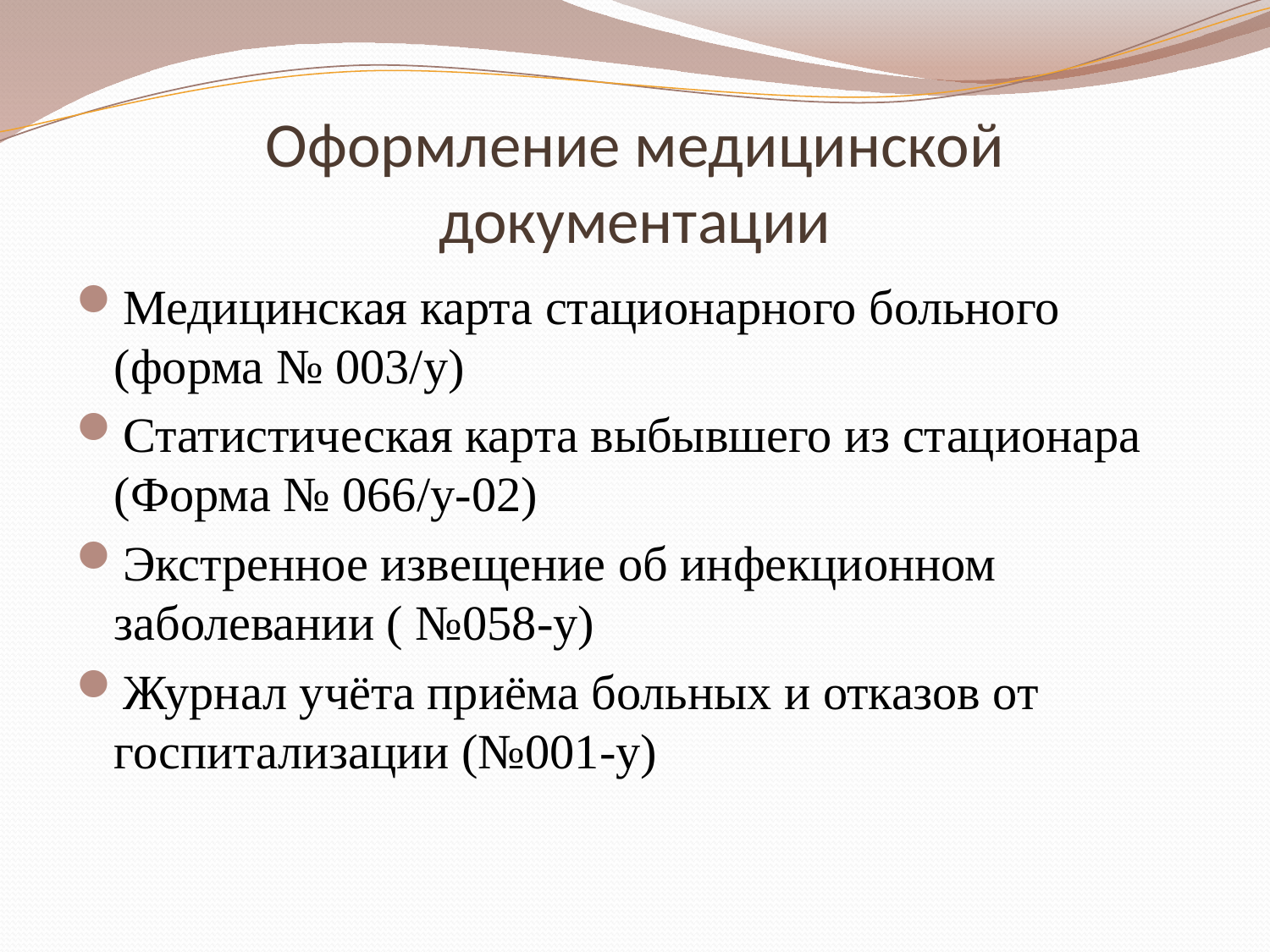

# Оформление медицинской документации
Медицинская карта стационарного больного (форма № 003/у)
Статистическая карта выбывшего из стационара (Форма № 066/у-02)
Экстренное извещение об инфекционном заболевании ( №058-у)
Журнал учёта приёма больных и отказов от госпитализации (№001-у)